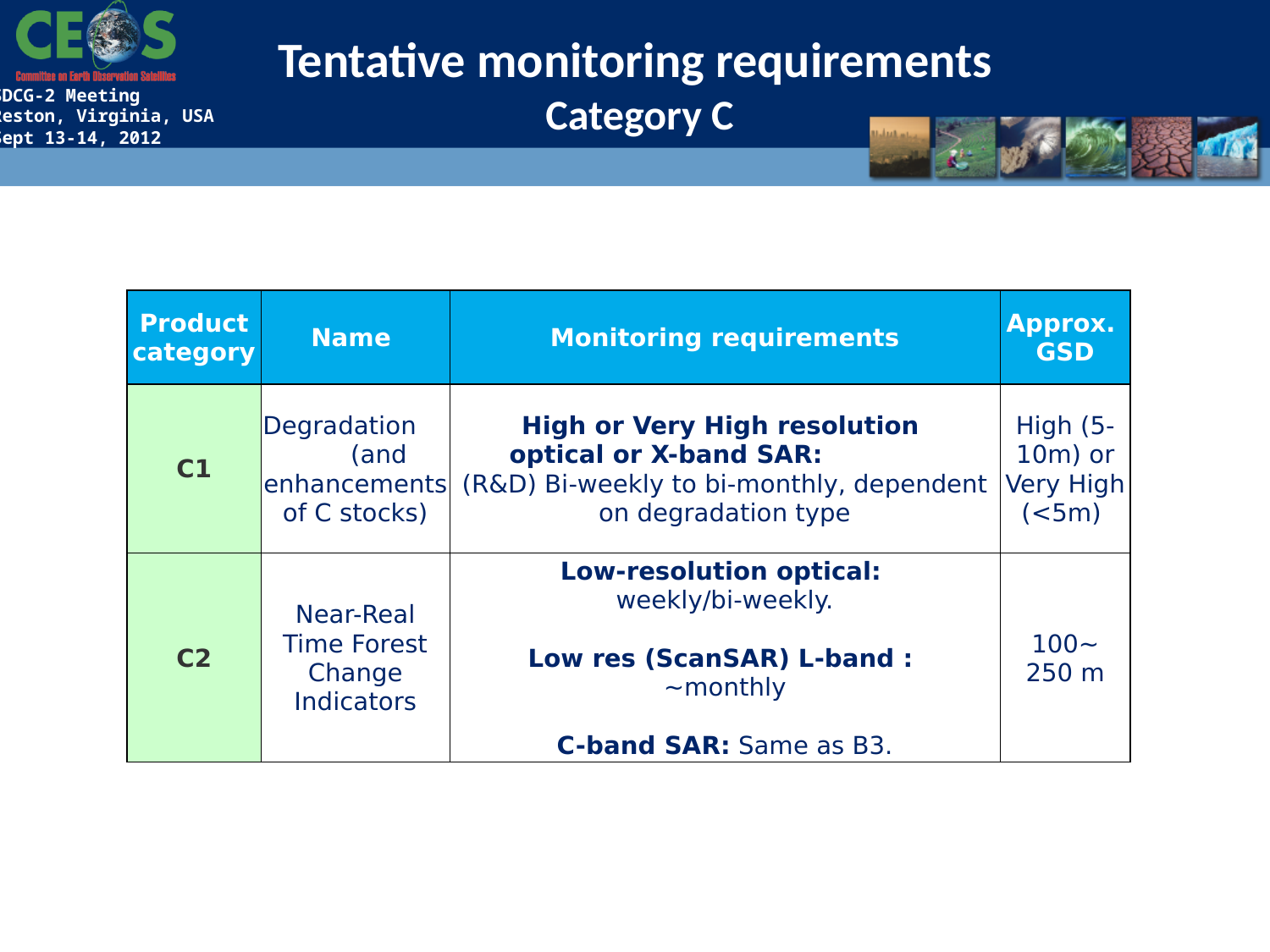

Tentative monitoring requirements
 Category C
| Product category | Name | Monitoring requirements | Approx. GSD |
| --- | --- | --- | --- |
| C1 | Degradation (and enhancements of C stocks) | High or Very High resolution optical or X-band SAR: (R&D) Bi-weekly to bi-monthly, dependent on degradation type | High (5-10m) or Very High (<5m) |
| C2 | Near-Real Time Forest Change Indicators | Low-resolution optical: weekly/bi-weekly. Low res (ScanSAR) L-band : ~monthly C-band SAR: Same as B3. | 100~ 250 m |